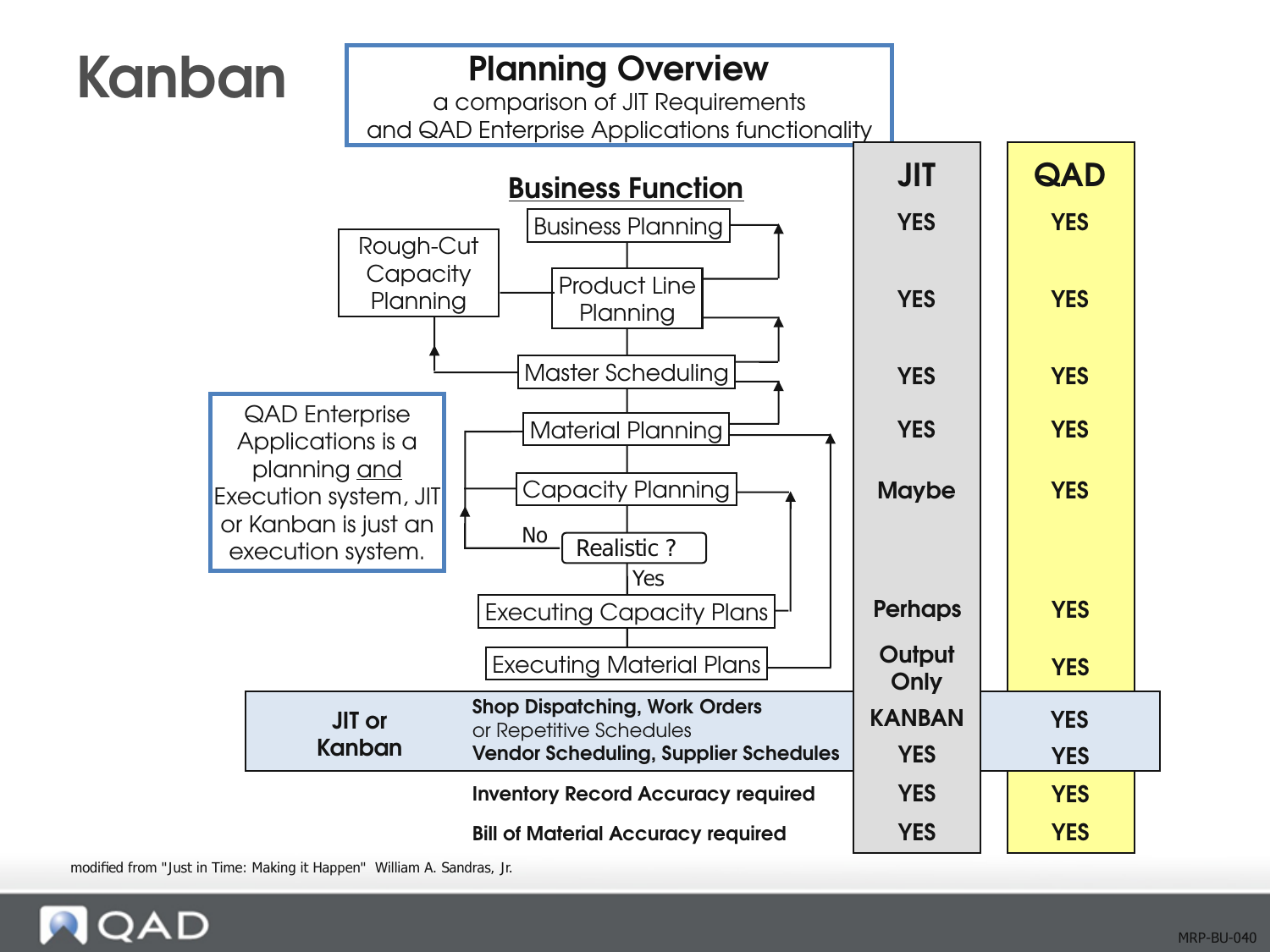

# Kanban
Planning Overview
a comparison of JIT Requirements
and QAD Enterprise Applications functionality

QAD
JIT
Business Function
YES
YES
Business Planning

Rough-Cut
Capacity
Planning
Product Line
Planning

YES
YES

Master Scheduling
YES
YES

QAD Enterprise Applications is a planning and Execution system, JIT or Kanban is just an execution system.
Material Planning
YES
YES

Capacity Planning
Maybe
YES

No
Realistic ?

Yes
Perhaps
YES
Executing Capacity Plans

Output Only
Executing Material Plans
YES

Shop Dispatching, Work Orders
or Repetitive Schedules
Vendor Scheduling, Supplier Schedules

Inventory Record Accuracy required

Bill of Material Accuracy required
YES
JIT or
Kanban
KANBAN
YES
YES
YES
YES
YES
YES
modified from "Just in Time: Making it Happen"  William A. Sandras, Jr.
MRP-BU-040